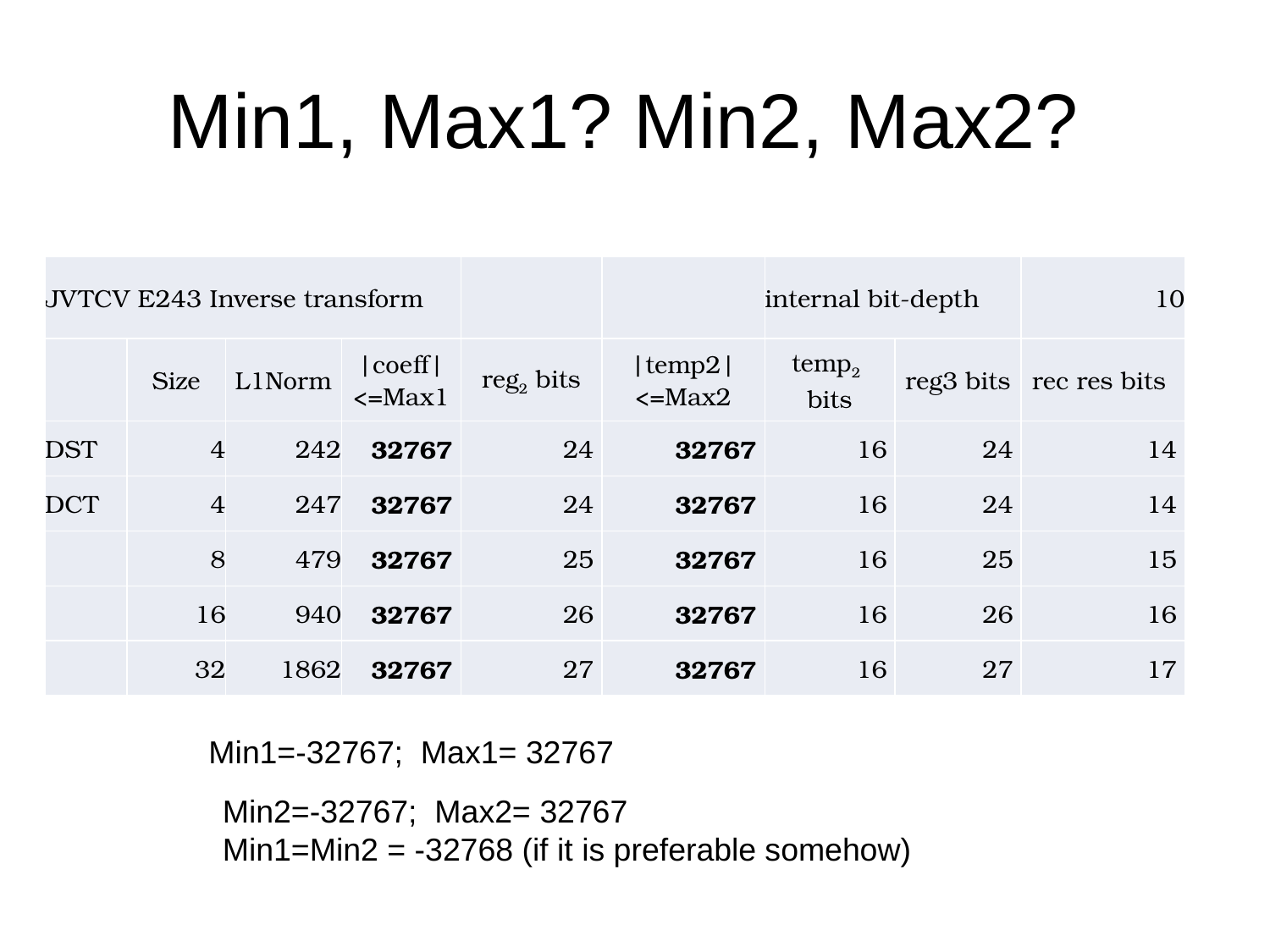

# Min1, Max1? Min2, Max2?
| JVTCV E243 Inverse transform |  |  |  |  |  | internal bit-depth |  | 10 |
| --- | --- | --- | --- | --- | --- | --- | --- | --- |
|  | Size | L1Norm | |coeff|<=Max1 | reg2 bits | |temp2| <=Max2 | temp2 bits | reg3 bits | rec res bits |
| DST | 4 | 242 | 32767 | 24 | 32767 | 16 | 24 | 14 |
| DCT | 4 | 247 | 32767 | 24 | 32767 | 16 | 24 | 14 |
|  | 8 | 479 | 32767 | 25 | 32767 | 16 | 25 | 15 |
|  | 16 | 940 | 32767 | 26 | 32767 | 16 | 26 | 16 |
|  | 32 | 1862 | 32767 | 27 | 32767 | 16 | 27 | 17 |
Min1=-32767;  Max1= 32767
Min2=-32767;  Max2= 32767
Min1=Min2 = -32768 (if it is preferable somehow)